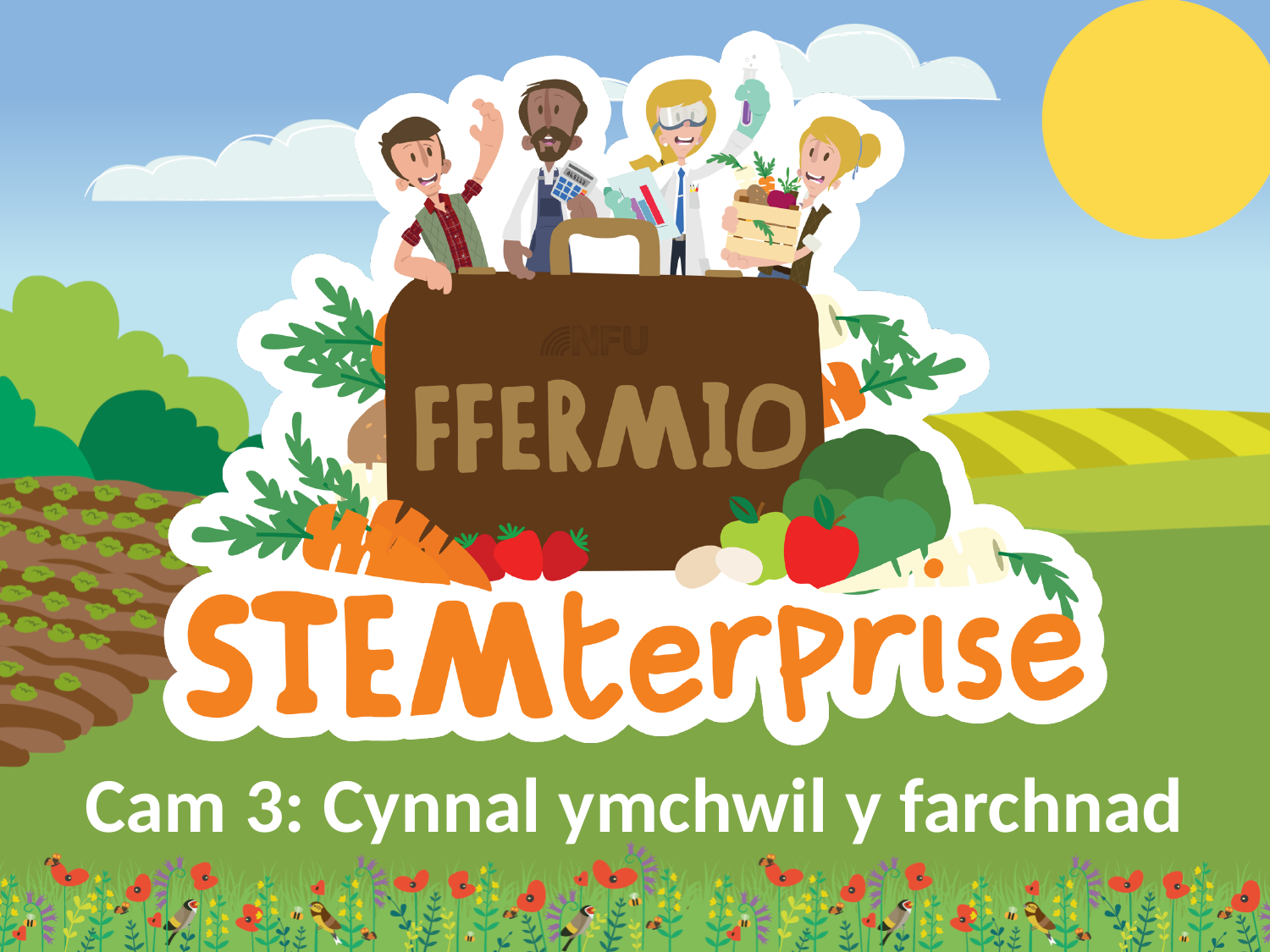

# Cam 3: Cynnal ymchwil y farchnad